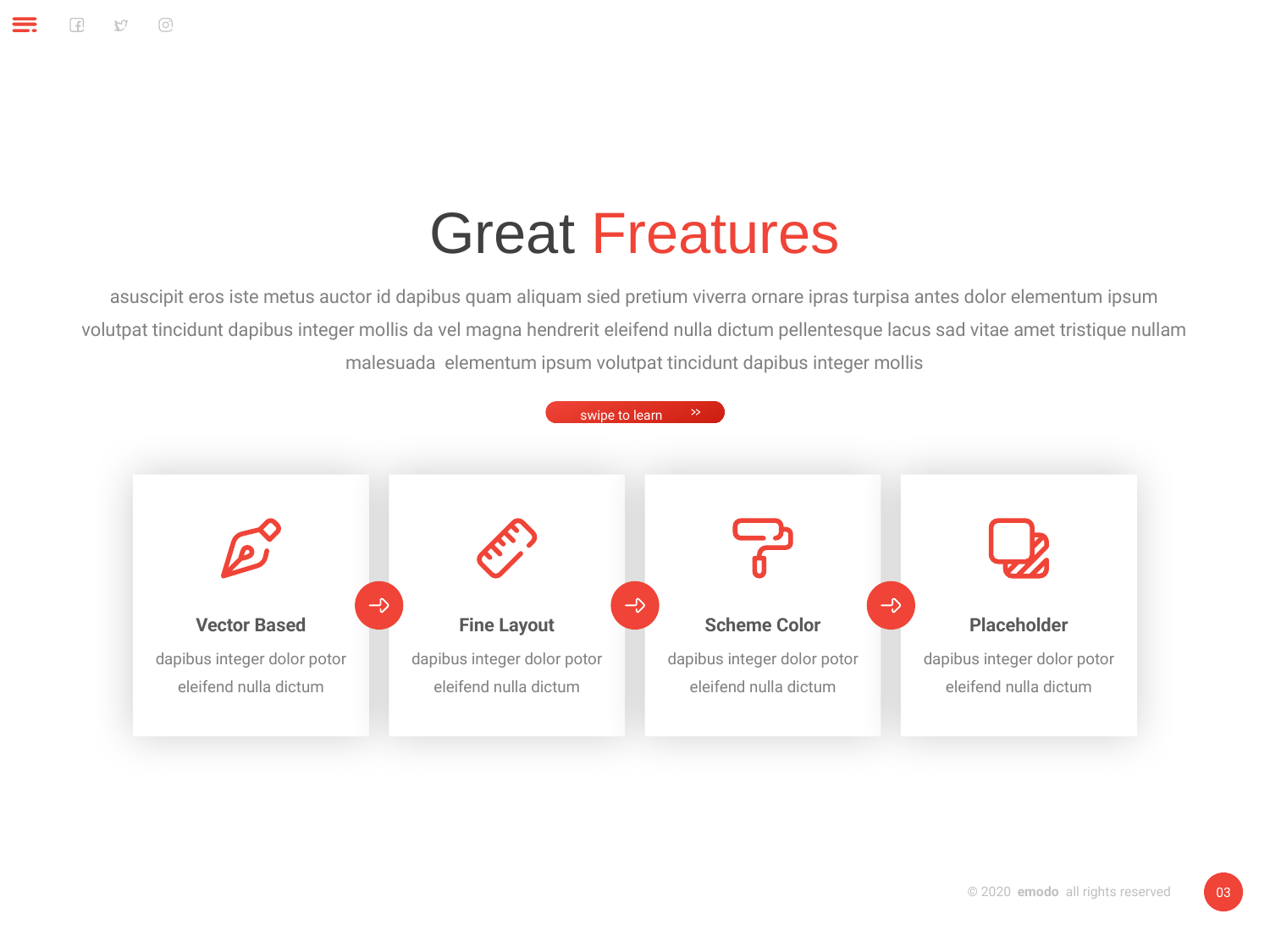

Great Freatures
asuscipit eros iste metus auctor id dapibus quam aliquam sied pretium viverra ornare ipras turpisa antes dolor elementum ipsum volutpat tincidunt dapibus integer mollis da vel magna hendrerit eleifend nulla dictum pellentesque lacus sad vitae amet tristique nullam malesuada  elementum ipsum volutpat tincidunt dapibus integer mollis
swipe to learn

Vector Based
Fine Layout
Scheme Color
Placeholder
dapibus integer dolor potor eleifend nulla dictum
dapibus integer dolor potor eleifend nulla dictum
dapibus integer dolor potor eleifend nulla dictum
dapibus integer dolor potor eleifend nulla dictum

© 2020  emodo  all rights reserved
03